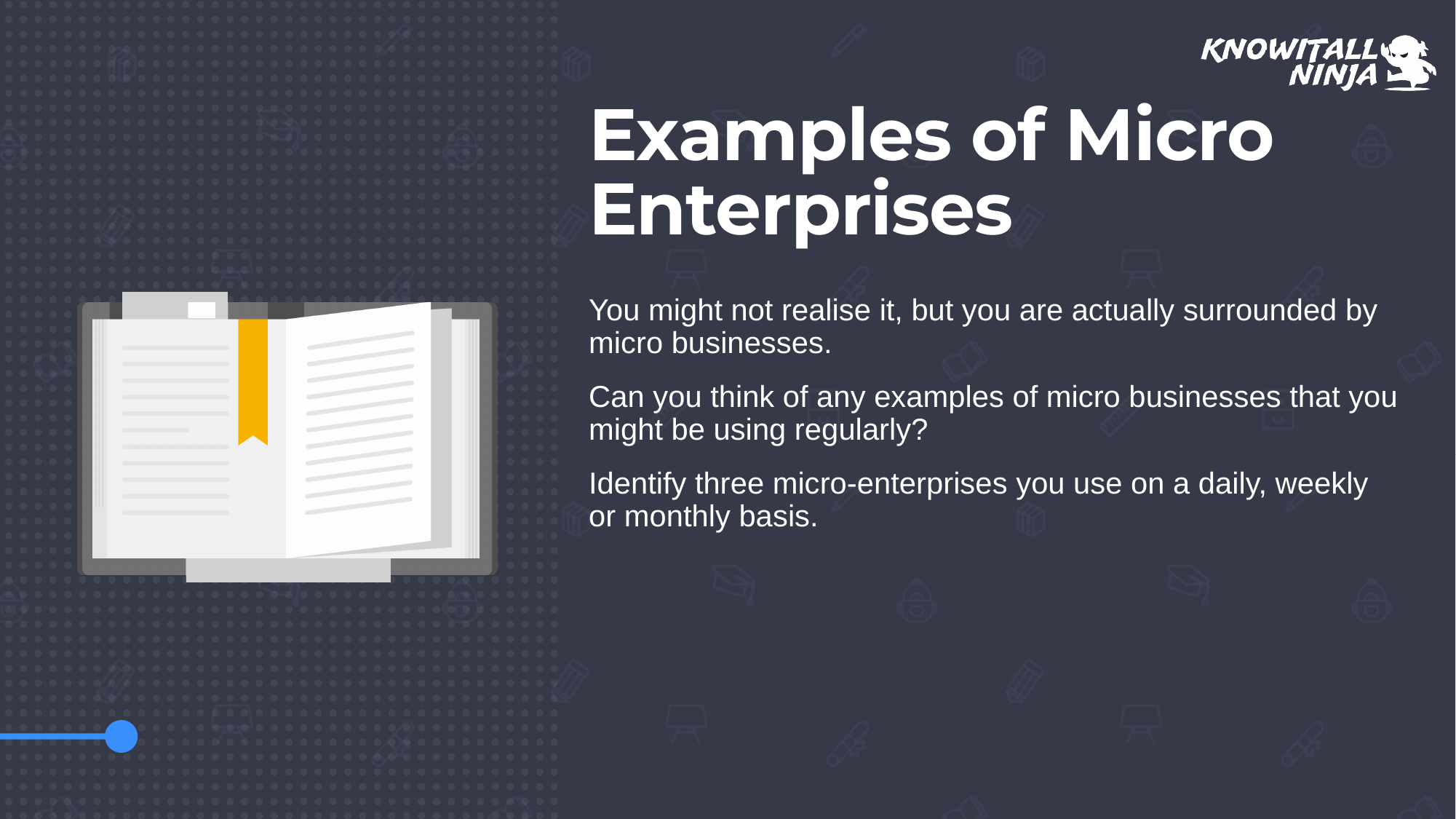

# Examples of Micro Enterprises
You might not realise it, but you are actually surrounded by micro businesses.
Can you think of any examples of micro businesses that you might be using regularly?
Identify three micro-enterprises you use on a daily, weekly or monthly basis.